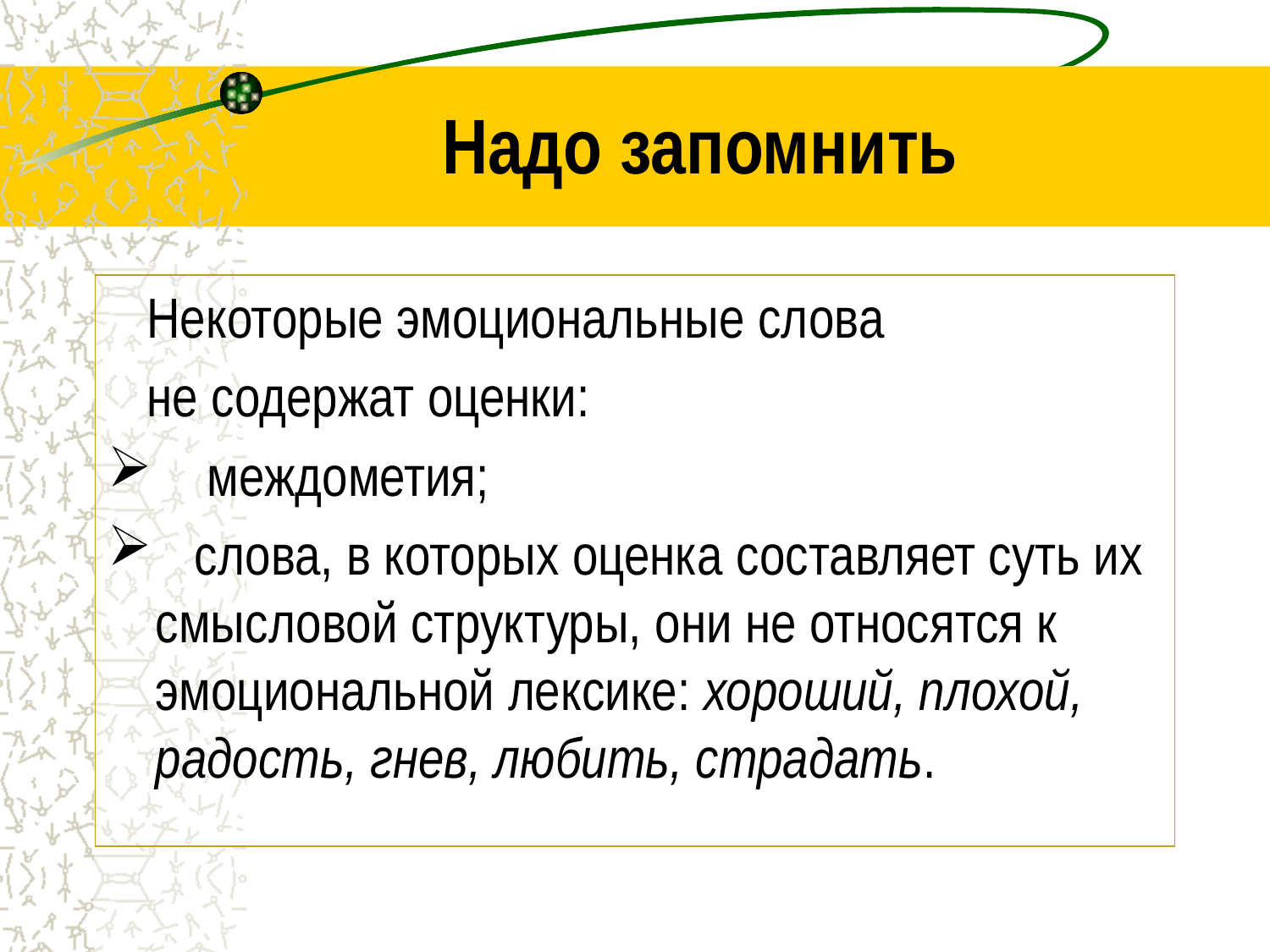

# Надо запомнить
   Некоторые эмоциональные слова
   не содержат оценки:
    междометия;
   слова, в которых оценка составляет суть их смысловой структуры, они не относятся к эмоциональной лексике: хороший, плохой, радость, гнев, любить, страдать.